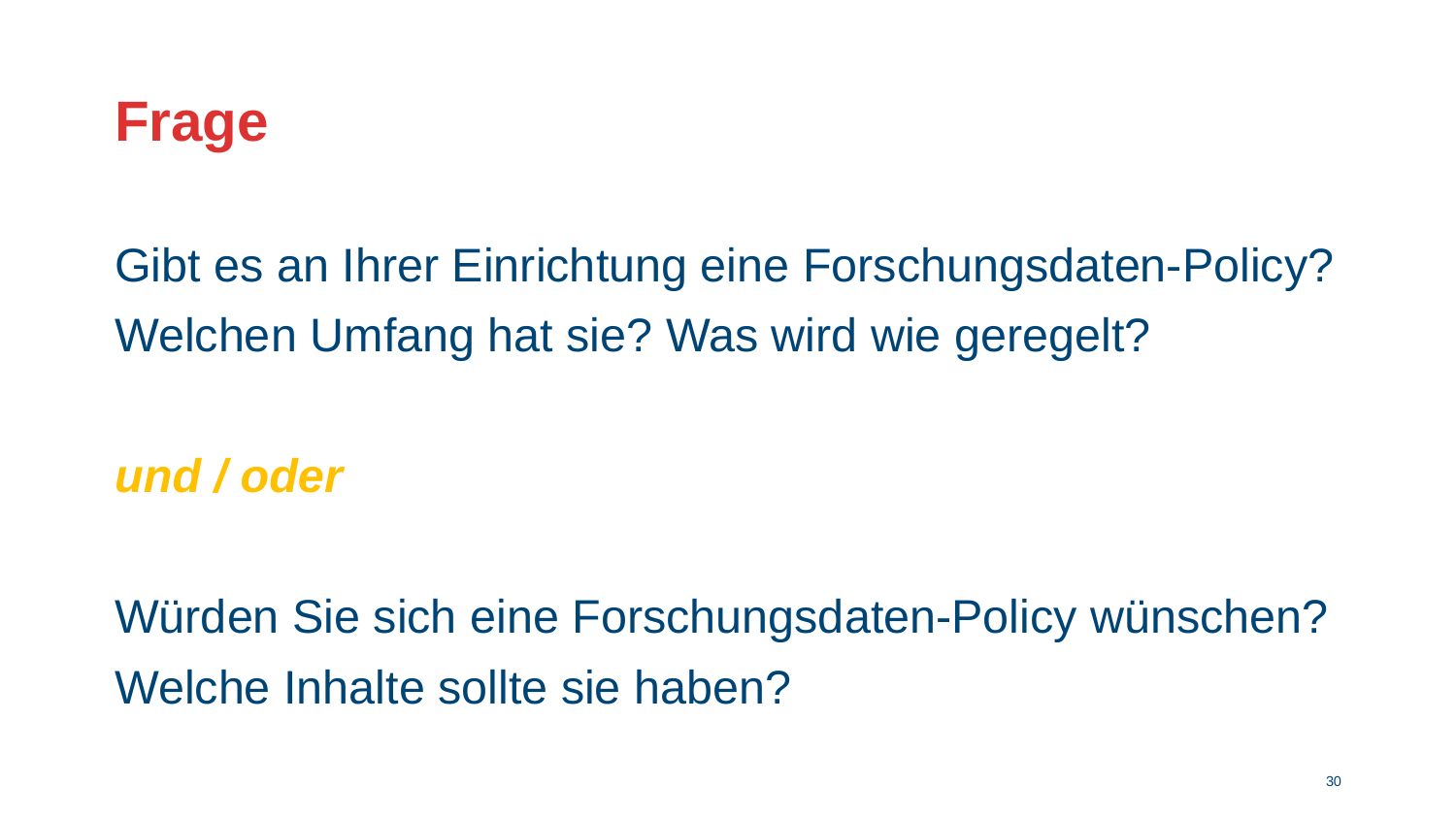

# Frage
Gibt es an Ihrer Einrichtung eine Forschungsdaten-Policy?
Welchen Umfang hat sie? Was wird wie geregelt?

und / oder

Würden Sie sich eine Forschungsdaten-Policy wünschen?
Welche Inhalte sollte sie haben?
30